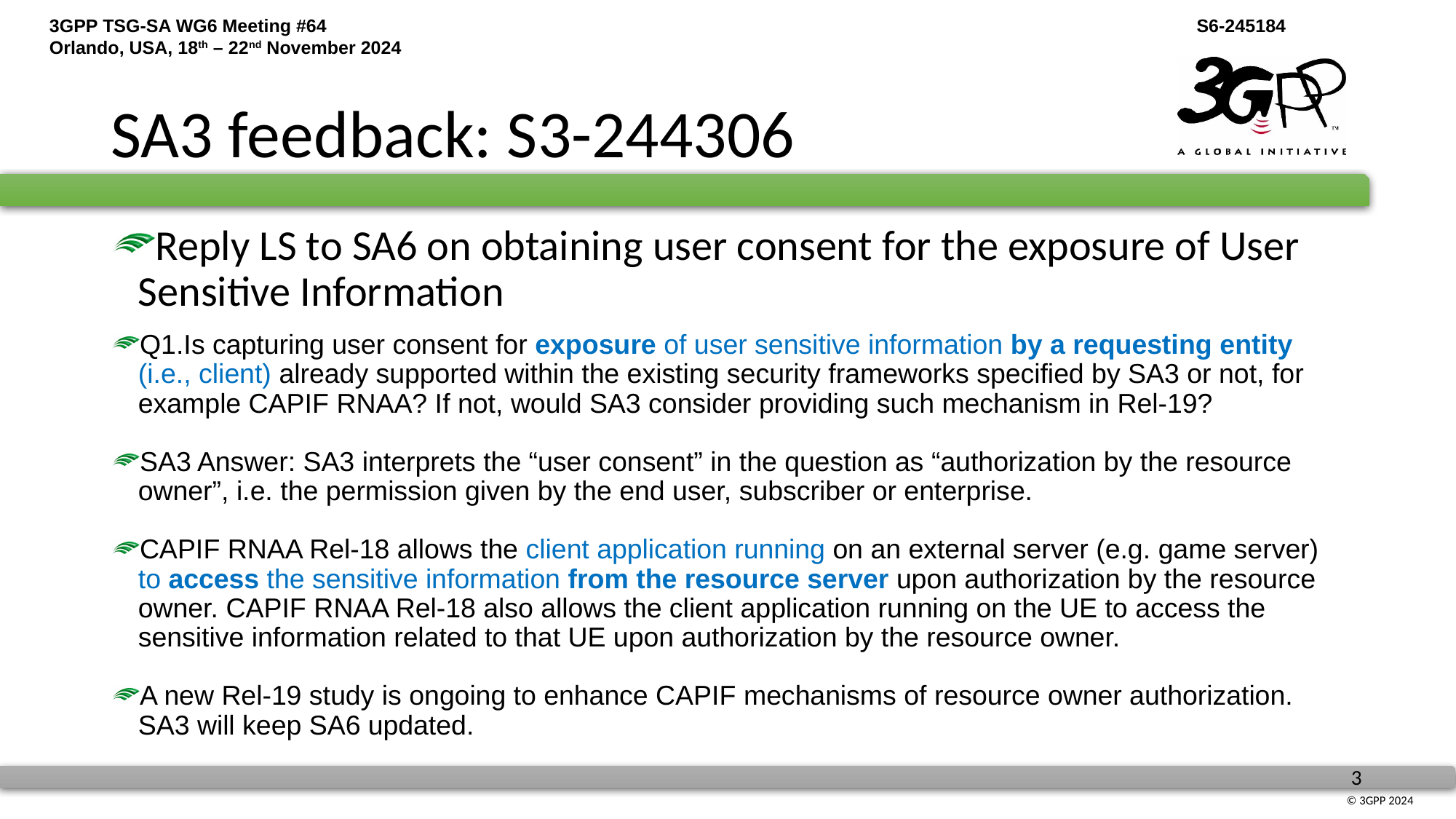

# SA3 feedback: S3-244306
Reply LS to SA6 on obtaining user consent for the exposure of User Sensitive Information
Q1.Is capturing user consent for exposure of user sensitive information by a requesting entity (i.e., client) already supported within the existing security frameworks specified by SA3 or not, for example CAPIF RNAA? If not, would SA3 consider providing such mechanism in Rel-19?
SA3 Answer: SA3 interprets the “user consent” in the question as “authorization by the resource owner”, i.e. the permission given by the end user, subscriber or enterprise.
CAPIF RNAA Rel-18 allows the client application running on an external server (e.g. game server) to access the sensitive information from the resource server upon authorization by the resource owner. CAPIF RNAA Rel-18 also allows the client application running on the UE to access the sensitive information related to that UE upon authorization by the resource owner.
A new Rel-19 study is ongoing to enhance CAPIF mechanisms of resource owner authorization. SA3 will keep SA6 updated.